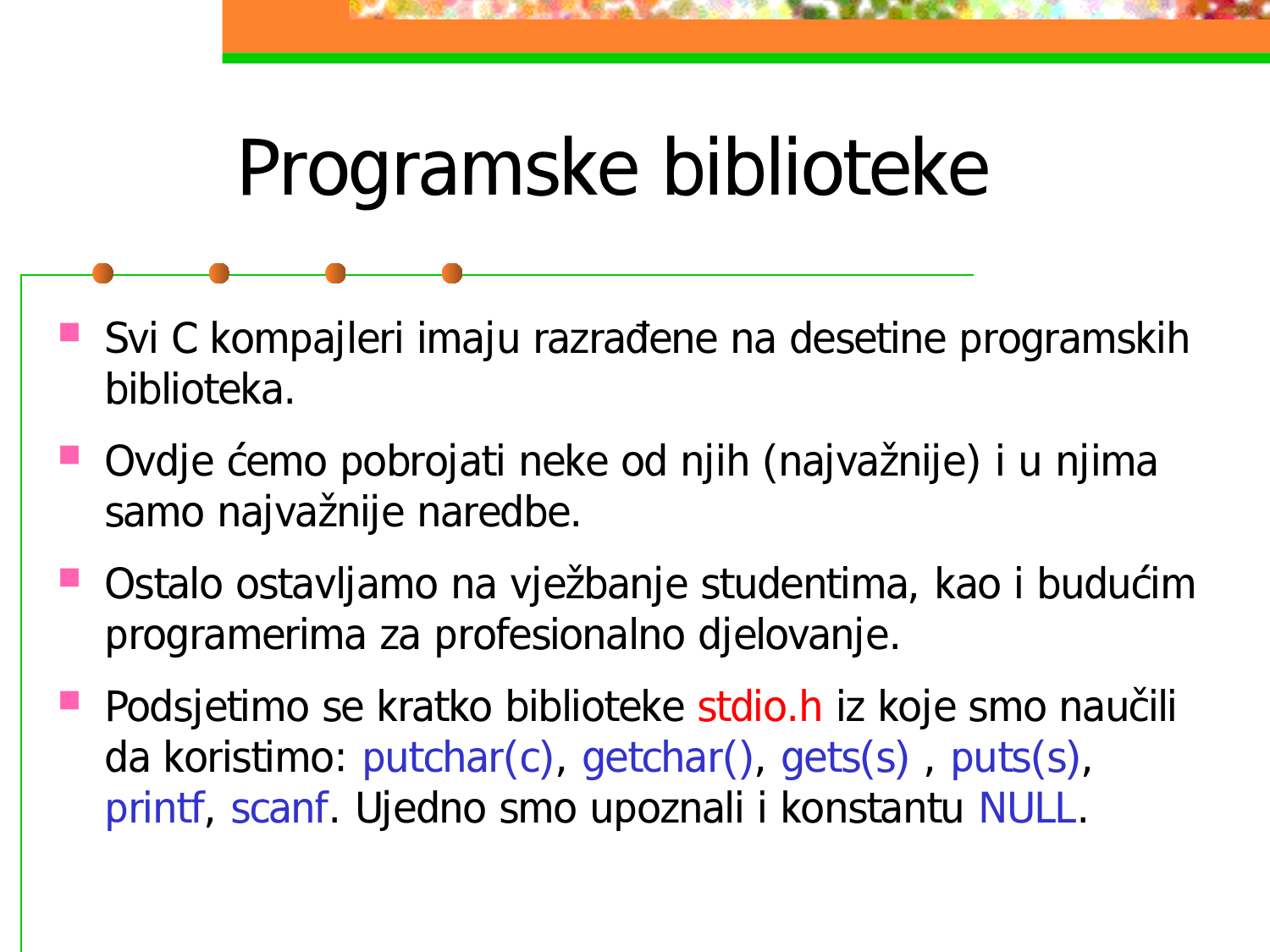

# Programske biblioteke
Svi C kompajleri imaju razrađene na desetine programskih biblioteka.
Ovdje ćemo pobrojati neke od njih (najvažnije) i u njima samo najvažnije naredbe.
Ostalo ostavljamo na vježbanje studentima, kao i budućim programerima za profesionalno djelovanje.
Podsjetimo se kratko biblioteke stdio.h iz koje smo naučili da koristimo: putchar(c), getchar(), gets(s) , puts(s), printf, scanf. Ujedno smo upoznali i konstantu NULL.